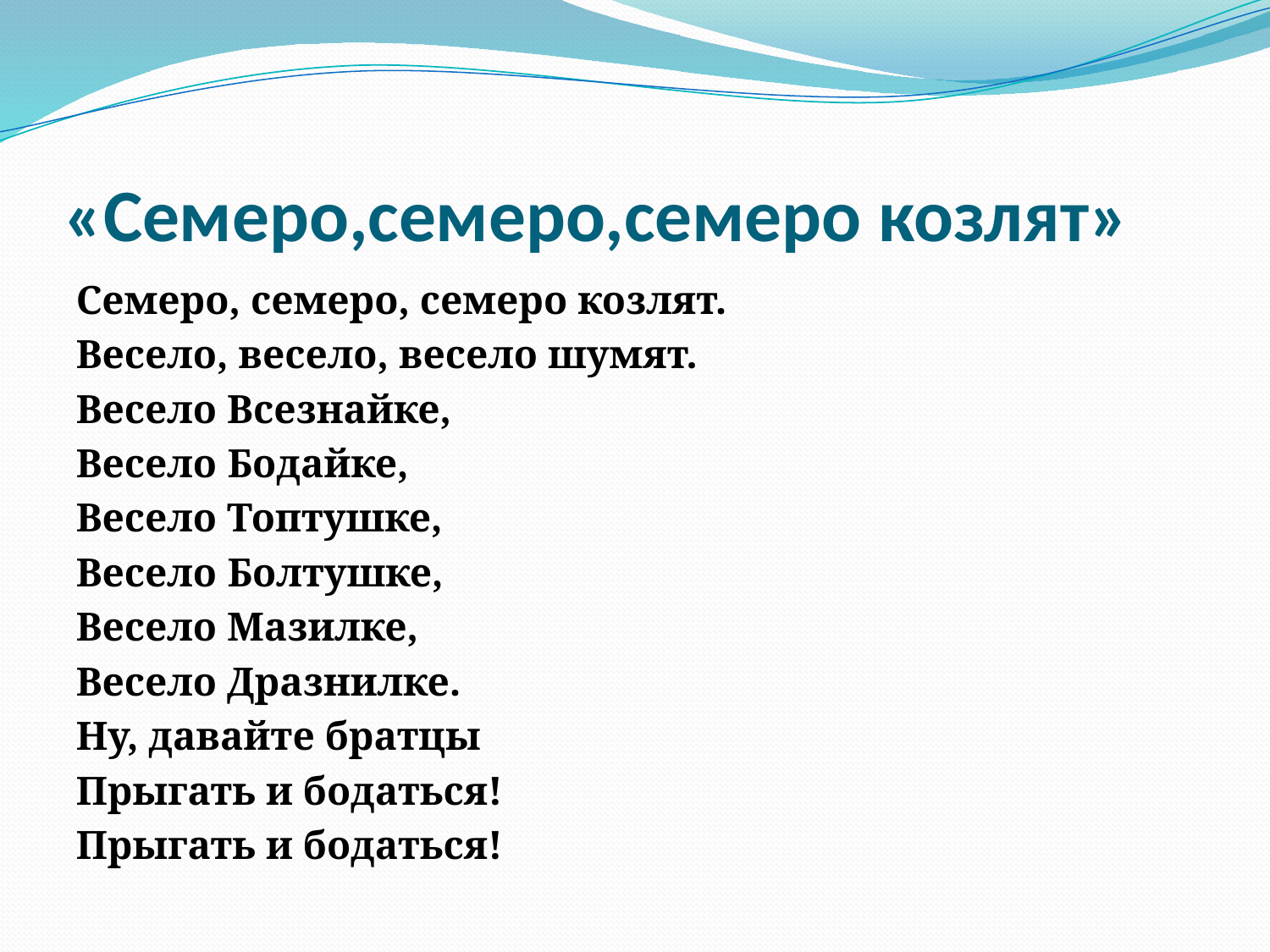

# «Семеро,семеро,семеро козлят»
Семеро, семеро, семеро козлят.
Весело, весело, весело шумят.
Весело Всезнайке,
Весело Бодайке,
Весело Топтушке,
Весело Болтушке,
Весело Мазилке,
Весело Дразнилке.
Ну, давайте братцы
Прыгать и бодаться!
Прыгать и бодаться!